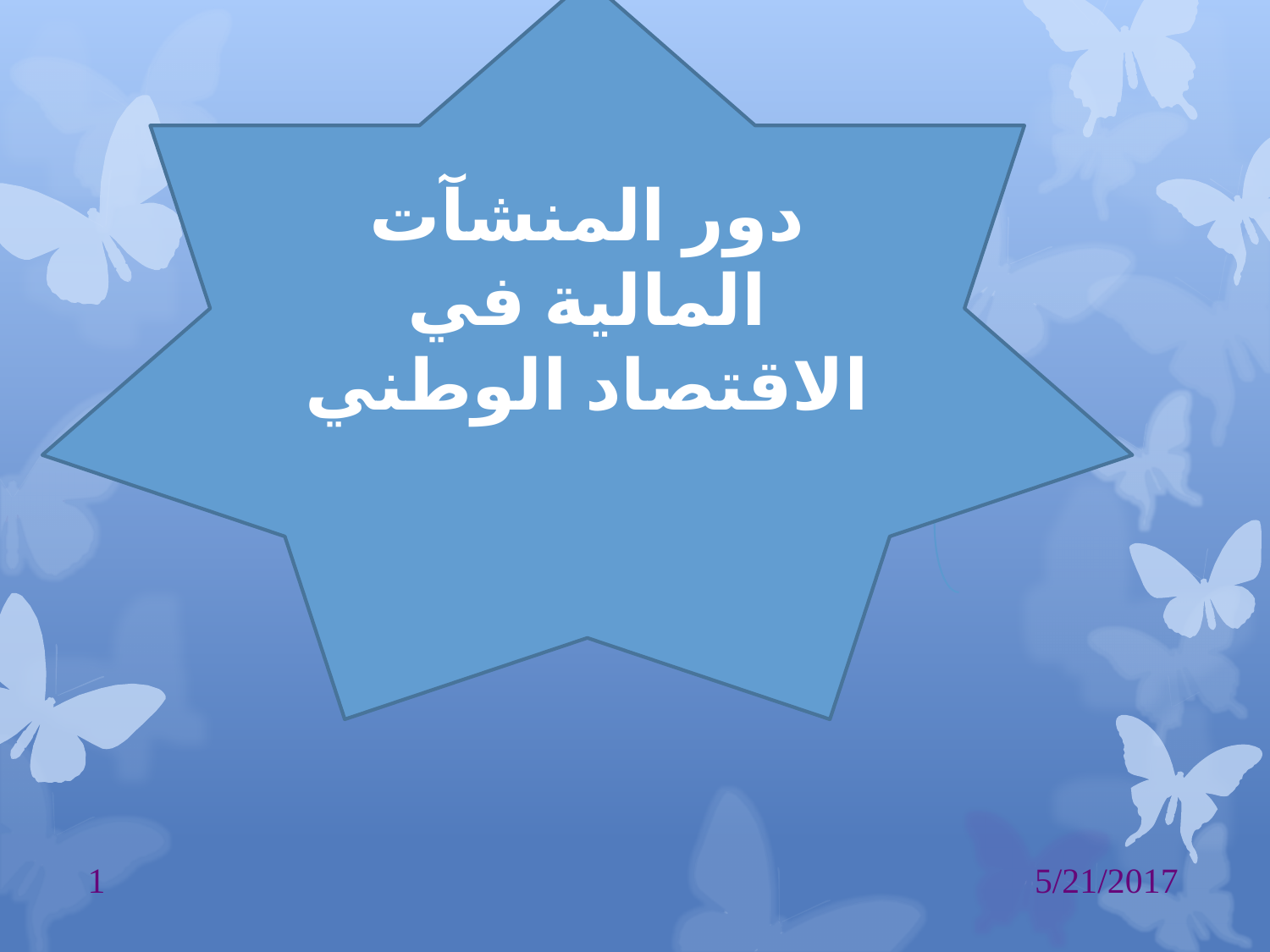

دور المنشآت المالية في الاقتصاد الوطني

1
5/21/2017